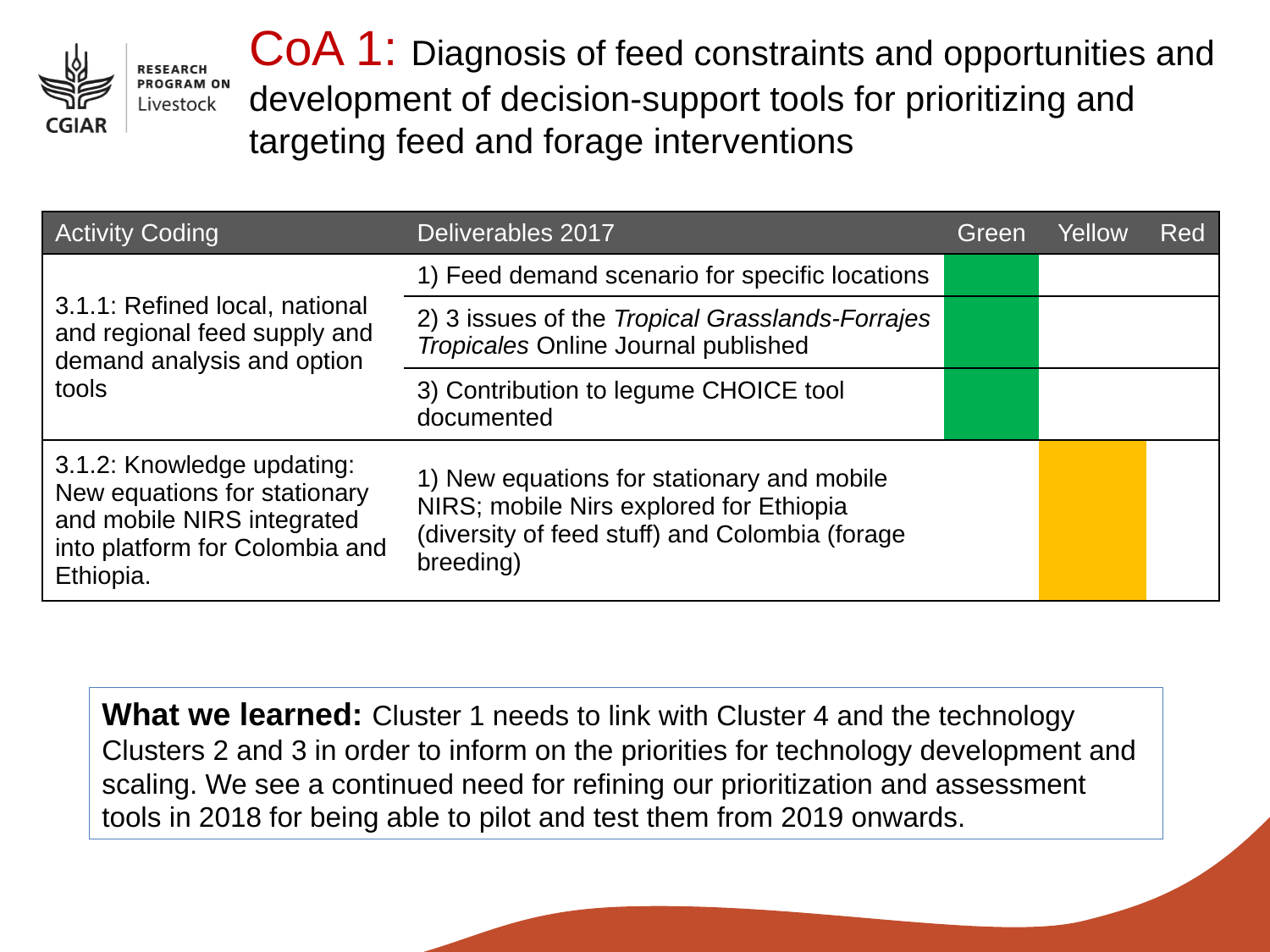

CoA 1: Diagnosis of feed constraints and opportunities and development of decision-support tools for prioritizing and targeting feed and forage interventions
| Activity Coding | Deliverables 2017 | Green | Yellow | Red |
| --- | --- | --- | --- | --- |
| 3.1.1: Refined local, national and regional feed supply and demand analysis and option tools | 1) Feed demand scenario for specific locations |  |  |  |
|  | 2) 3 issues of the Tropical Grasslands-Forrajes Tropicales Online Journal published |  |  |  |
|  | 3) Contribution to legume CHOICE tool documented |  |  |  |
| 3.1.2: Knowledge updating: New equations for stationary and mobile NIRS integrated into platform for Colombia and Ethiopia. | 1) New equations for stationary and mobile NIRS; mobile Nirs explored for Ethiopia (diversity of feed stuff) and Colombia (forage breeding) |  |  |  |
What we learned: Cluster 1 needs to link with Cluster 4 and the technology Clusters 2 and 3 in order to inform on the priorities for technology development and scaling. We see a continued need for refining our prioritization and assessment tools in 2018 for being able to pilot and test them from 2019 onwards.